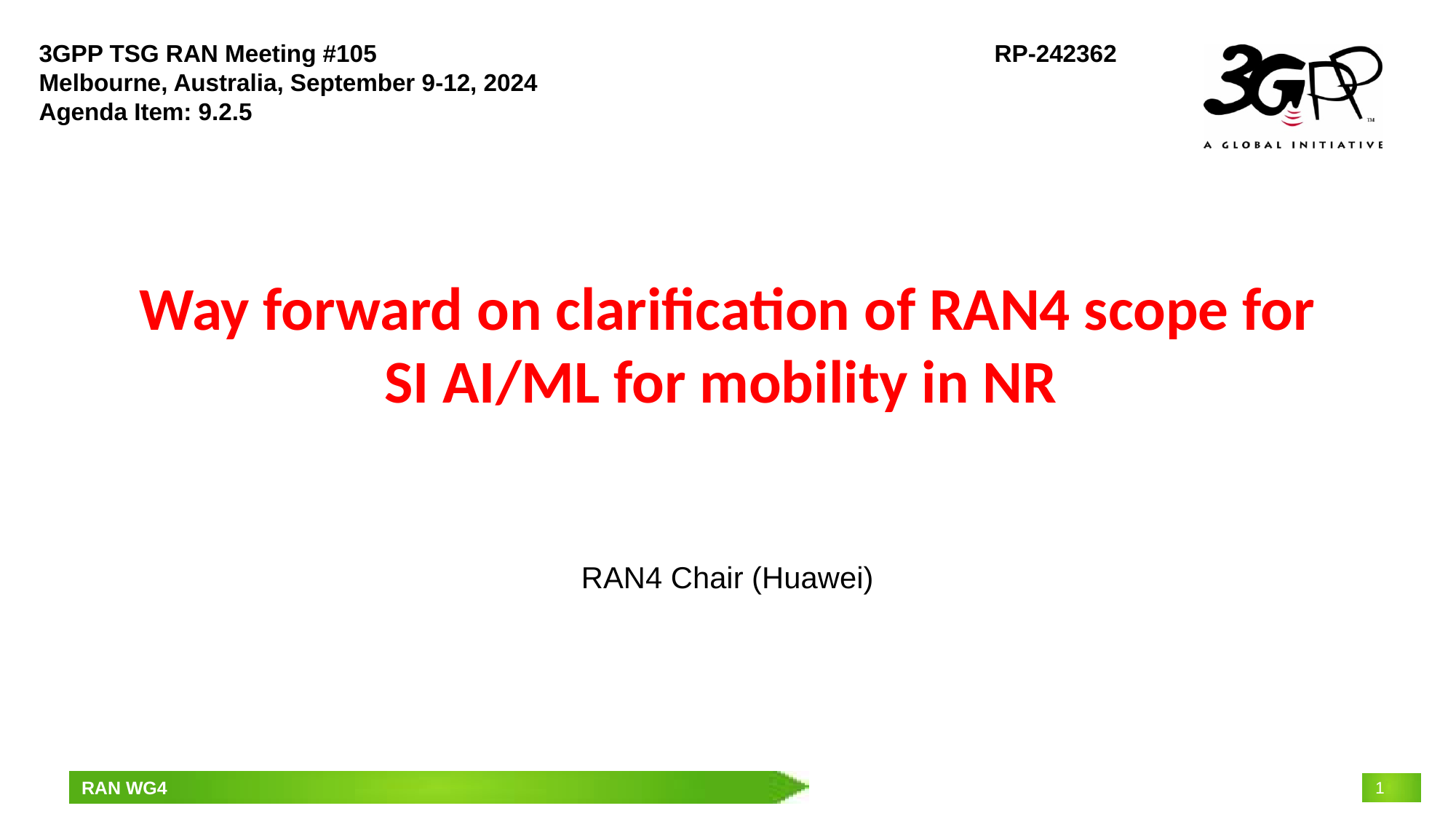

3GPP TSG RAN Meeting #105
Melbourne, Australia, September 9-12, 2024
Agenda Item: 9.2.5
RP-242362
# Way forward on clarification of RAN4 scope for SI AI/ML for mobility in NR
RAN4 Chair (Huawei)